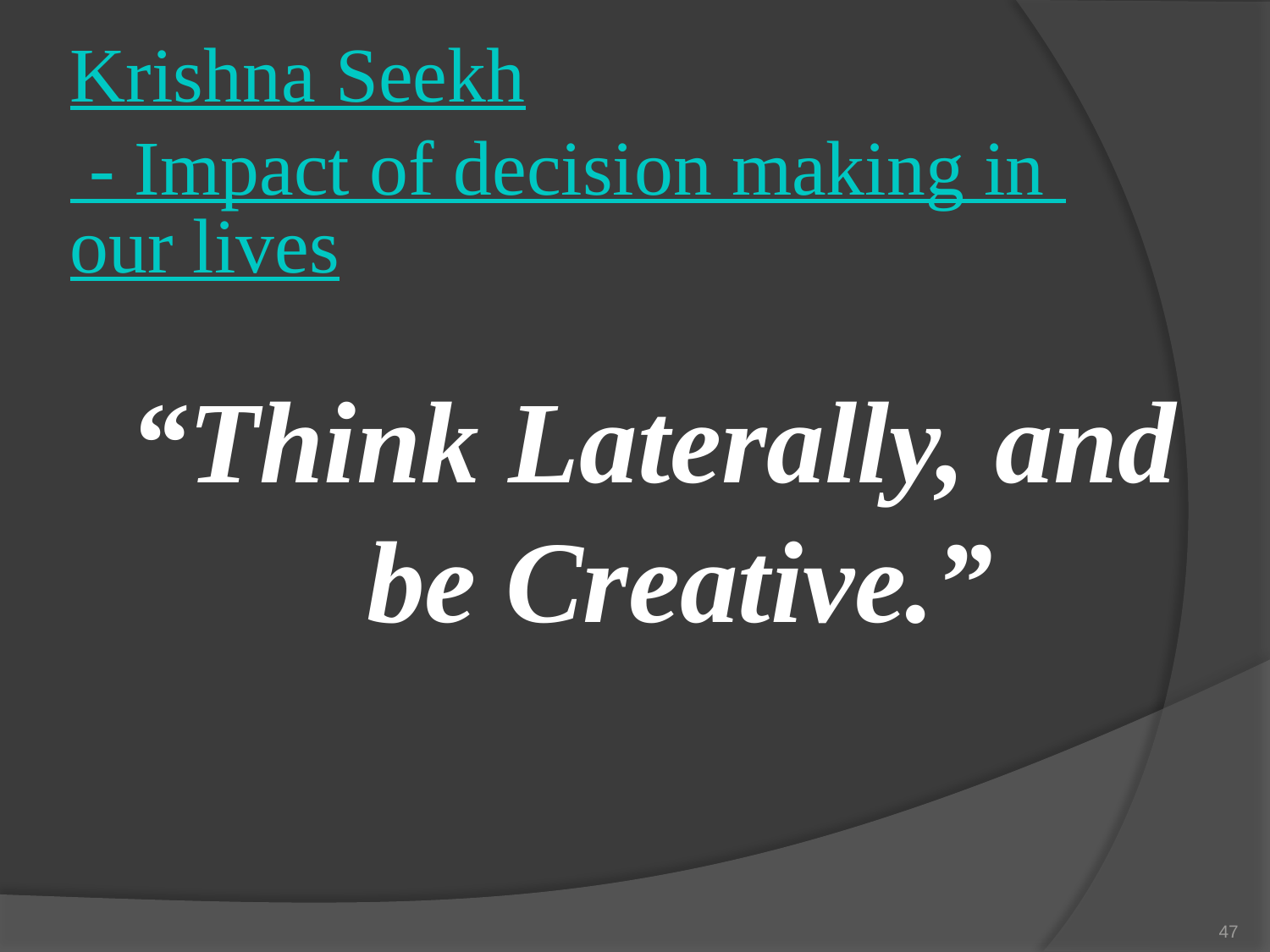

# Krishna Seekh - Impact of decision making in our lives
“Think Laterally, and be Creative.”

47